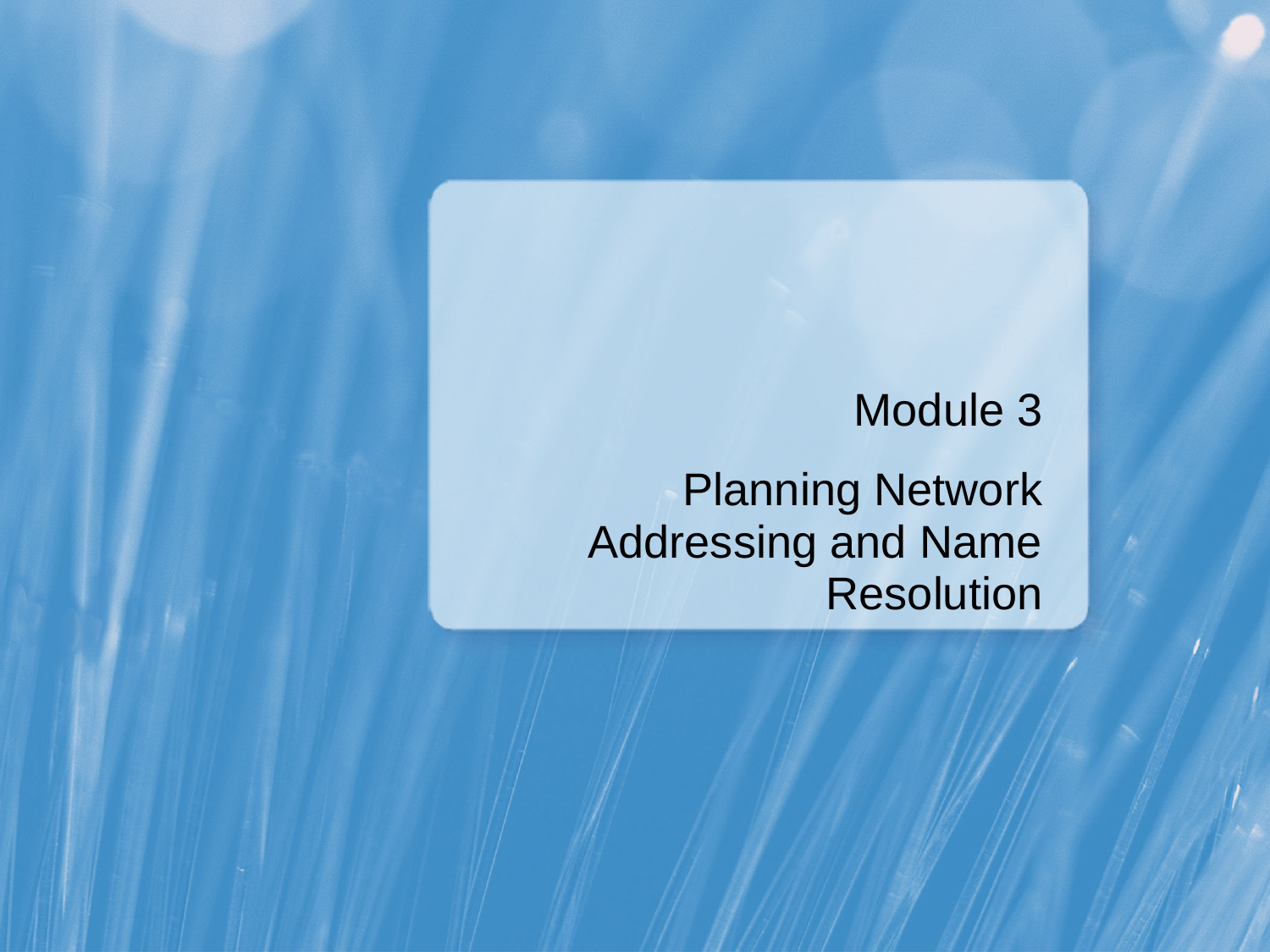

Module 3
Planning Network Addressing and Name Resolution